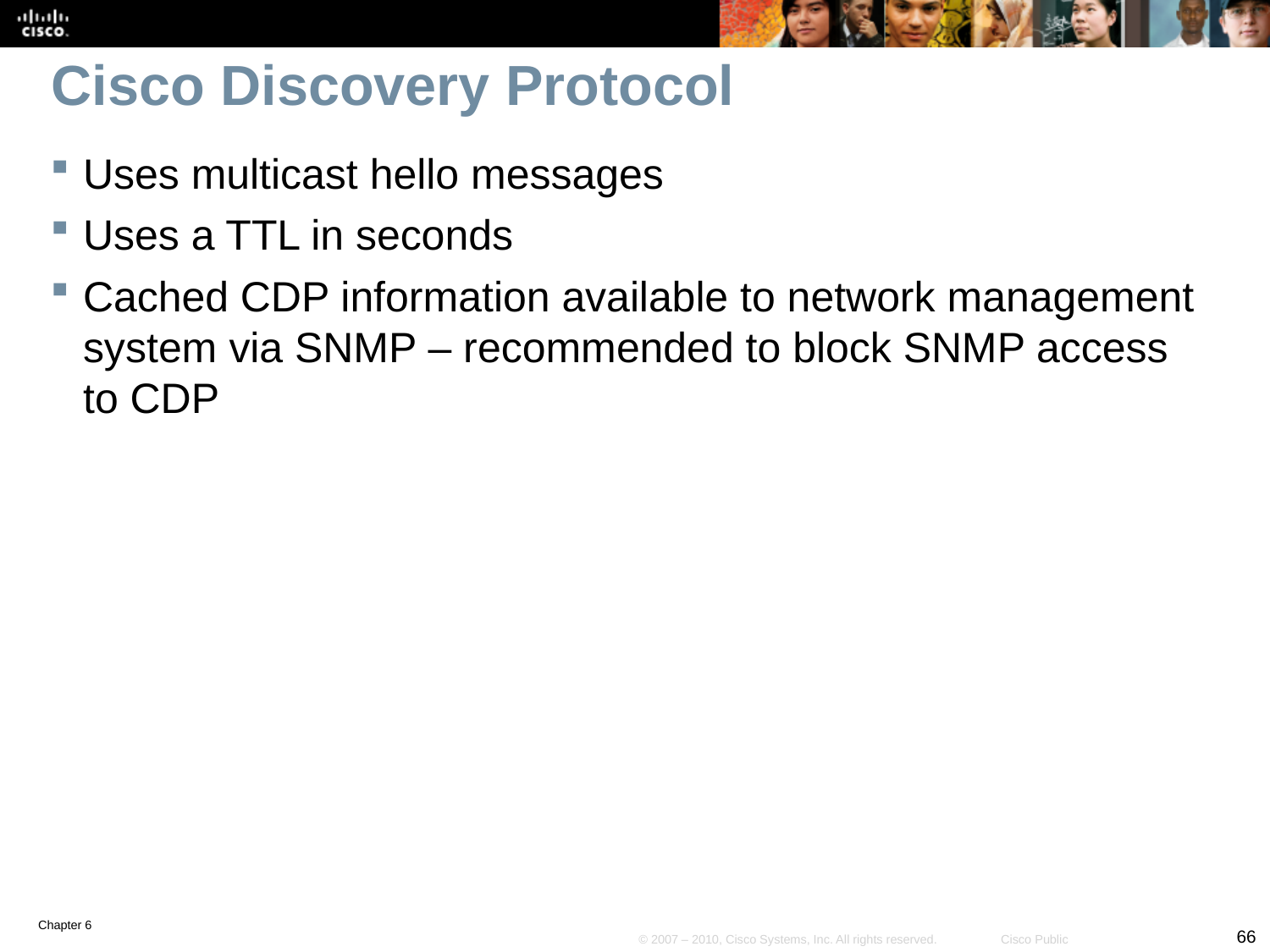

# Cisco Discovery Protocol
Uses multicast hello messages
Uses a TTL in seconds
Cached CDP information available to network management system via SNMP – recommended to block SNMP access to CDP